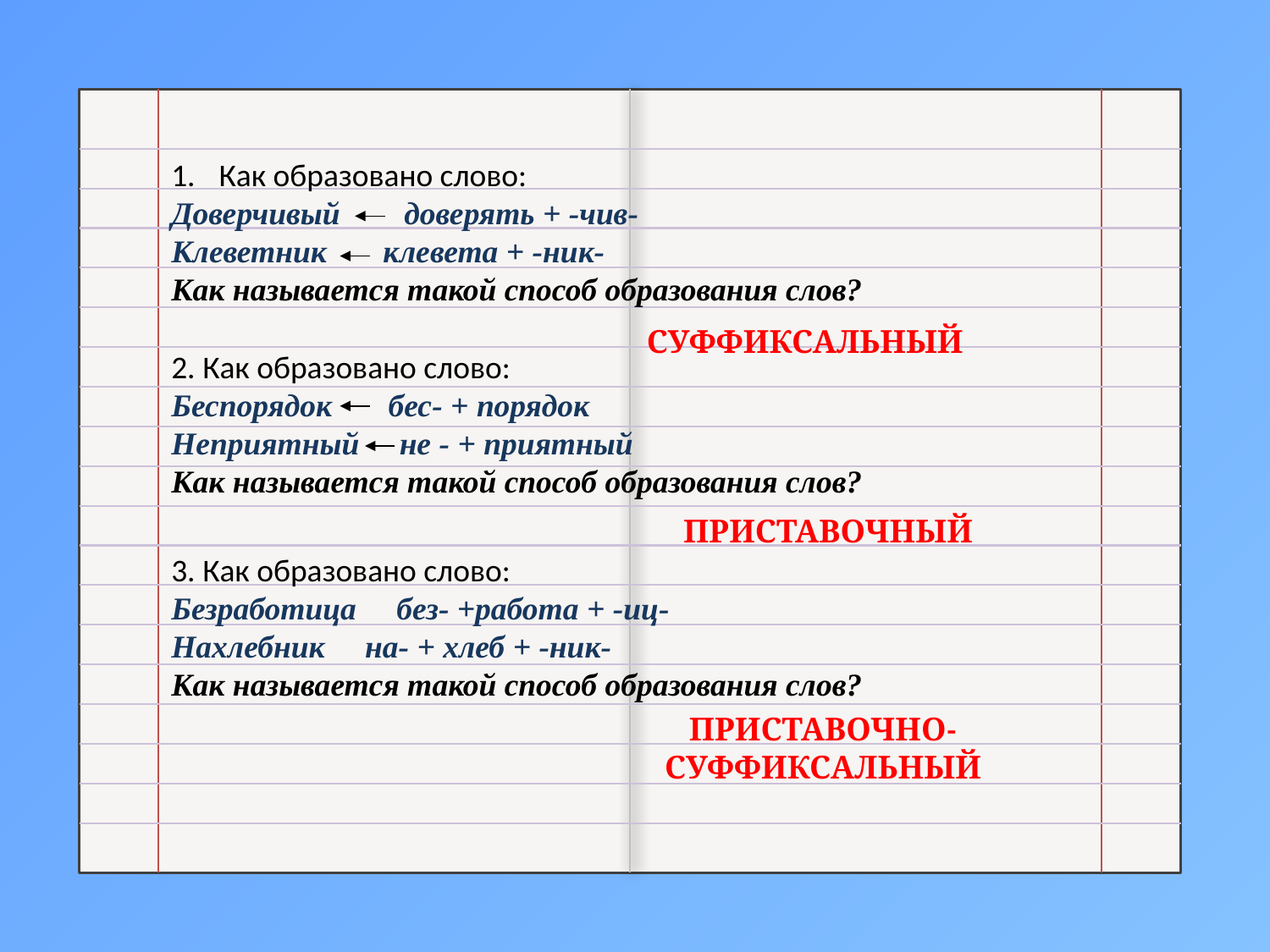

Как образовано слово:
Доверчивый        доверять + -чив-
Клеветник       клевета + -ник-
Как называется такой способ образования слов?
СУФФИКСАЛЬНЫЙ
2. Как образовано слово:
Беспорядок       бес- + порядок
Неприятный     не - + приятный
Как называется такой способ образования слов?
ПРИСТАВОЧНЫЙ
3. Как образовано слово:
Безработица     без- +работа + -иц-
Нахлебник     на- + хлеб + -ник-
Как называется такой способ образования слов?
ПРИСТАВОЧНО-СУФФИКСАЛЬНЫЙ